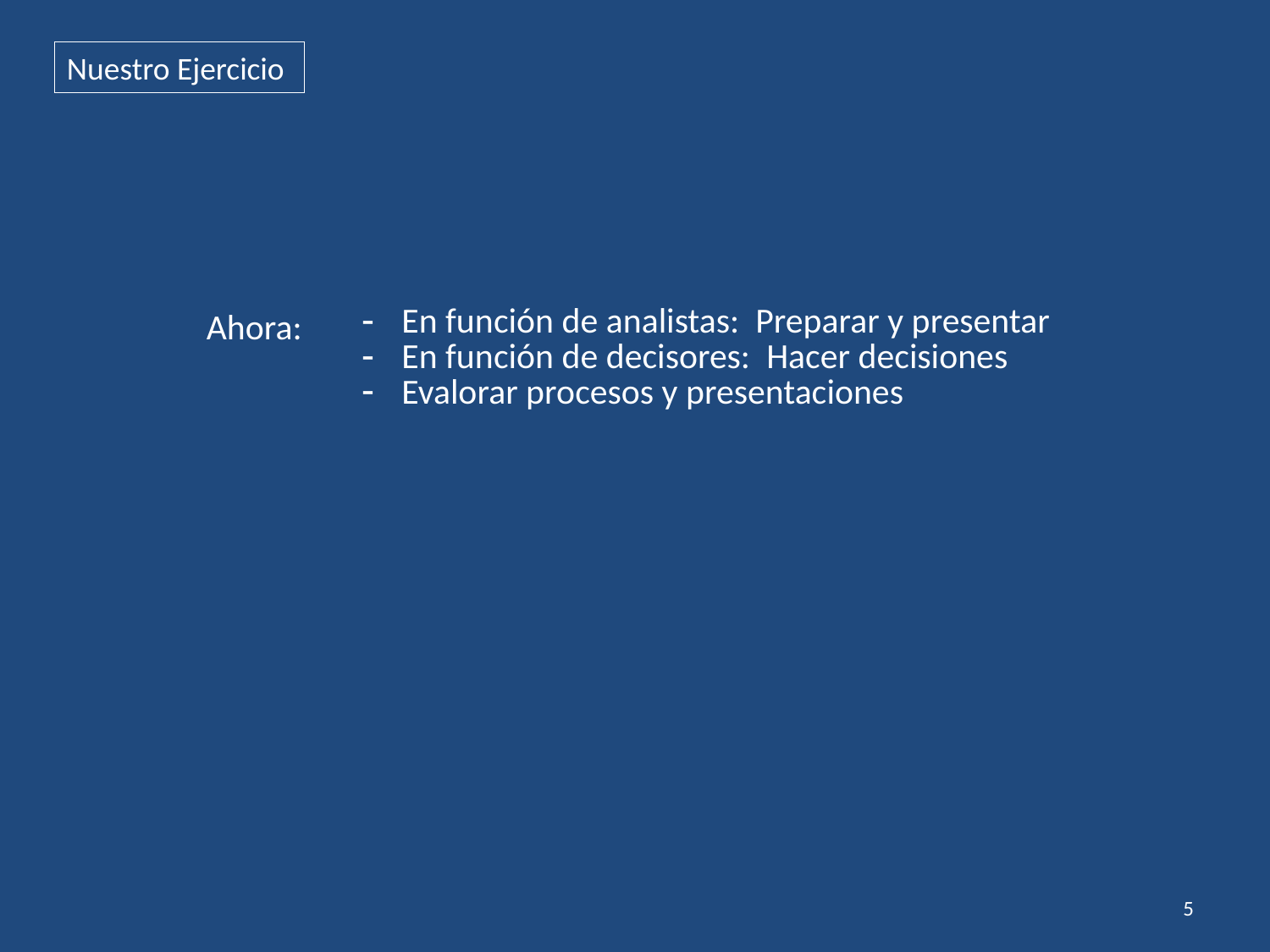

Nuestro Ejercicio
| Ahora: |  | En función de analistas: Preparar y presentar En función de decisores: Hacer decisiones Evalorar procesos y presentaciones |
| --- | --- | --- |
5